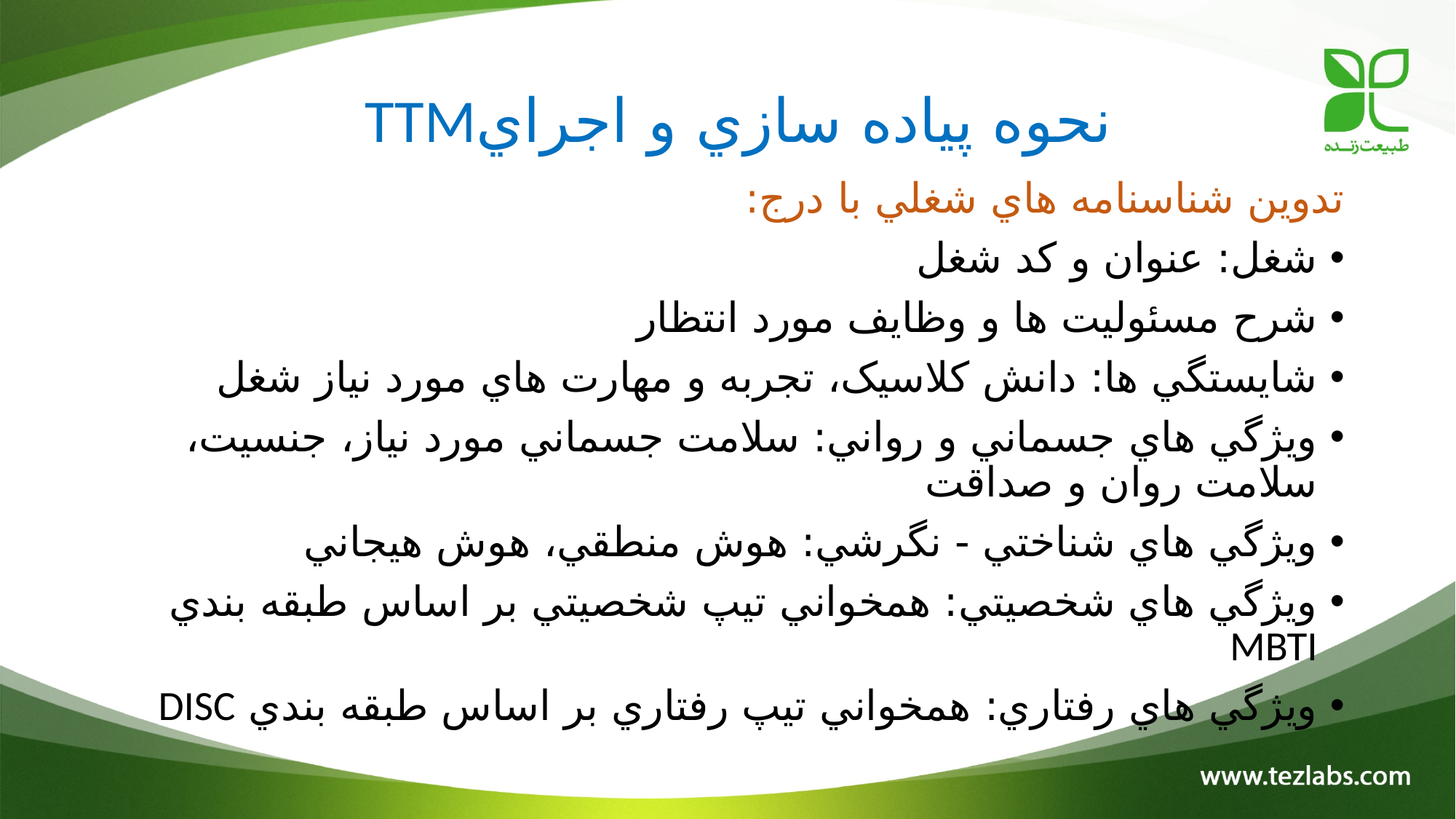

# نحوه پياده سازي و اجرايTTM
تدوين شناسنامه هاي شغلي با درج:
شغل: عنوان و کد شغل
شرح مسئوليت ها و وظايف مورد انتظار
شايستگي ها: دانش کلاسيک، تجربه و مهارت هاي مورد نياز شغل
ويژگي هاي جسماني و رواني: سلامت جسماني مورد نياز، جنسيت، سلامت روان و صداقت
ويژگي هاي شناختي - نگرشي: هوش منطقي، هوش هيجاني
ويژگي هاي شخصيتي: همخواني تيپ شخصيتي بر اساس طبقه بندي MBTI
ويژگي هاي رفتاري: همخواني تيپ رفتاري بر اساس طبقه بندي DISC